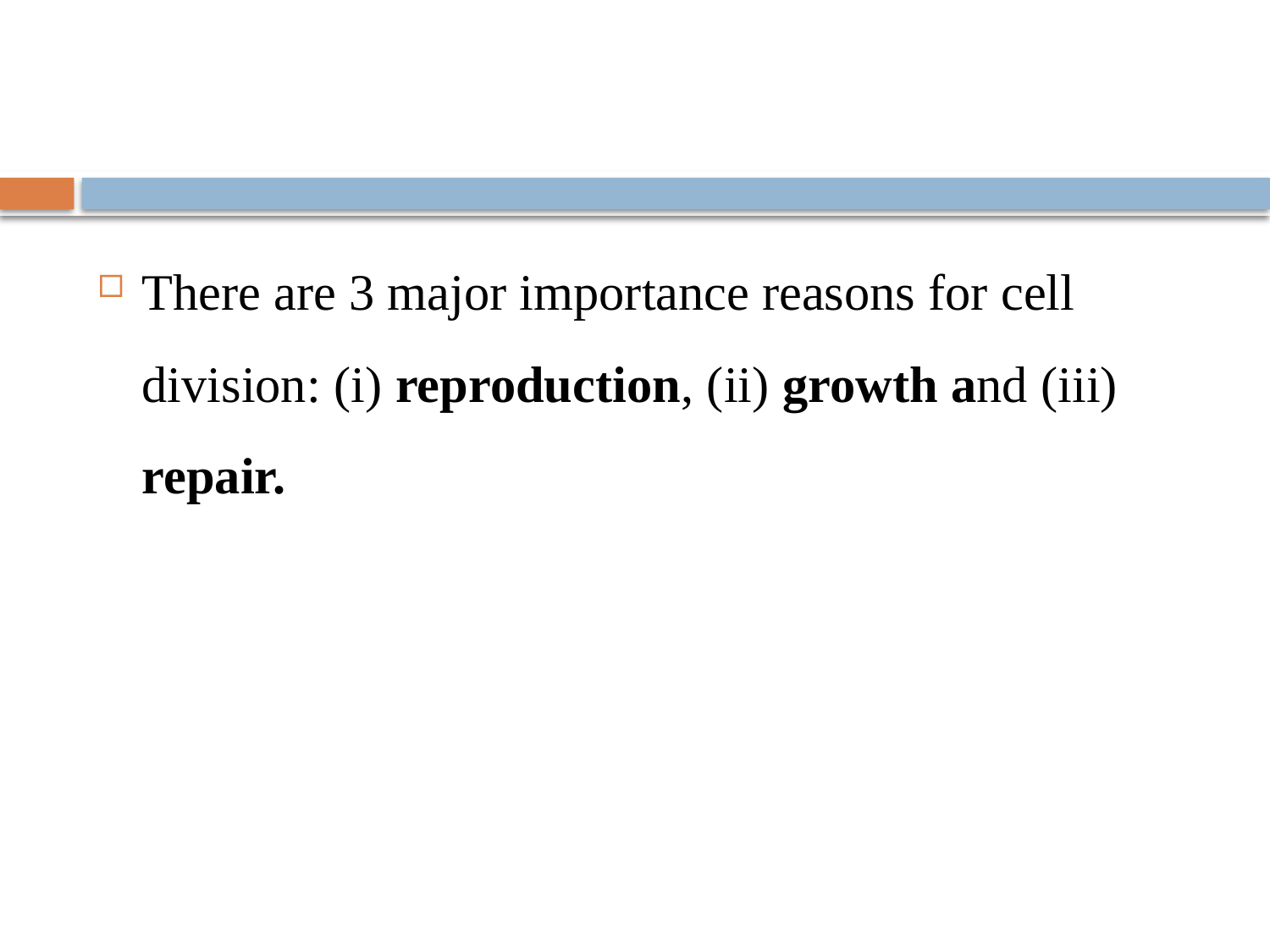

#
There are 3 major importance reasons for cell division: (i) reproduction, (ii) growth and (iii) repair.